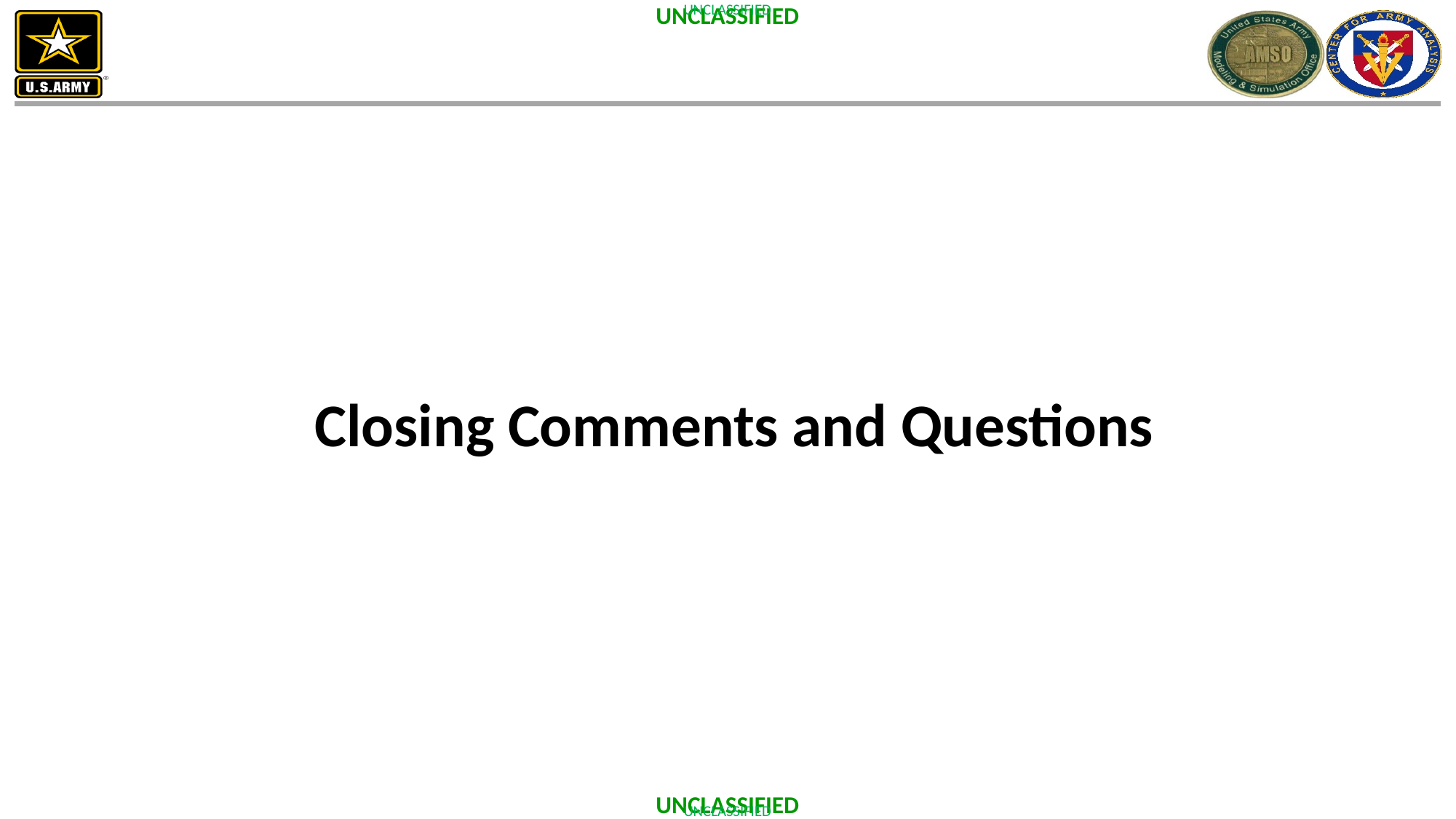

UNCLASSIFIED
UNCLASSIFIED
# Closing Comments and Questions